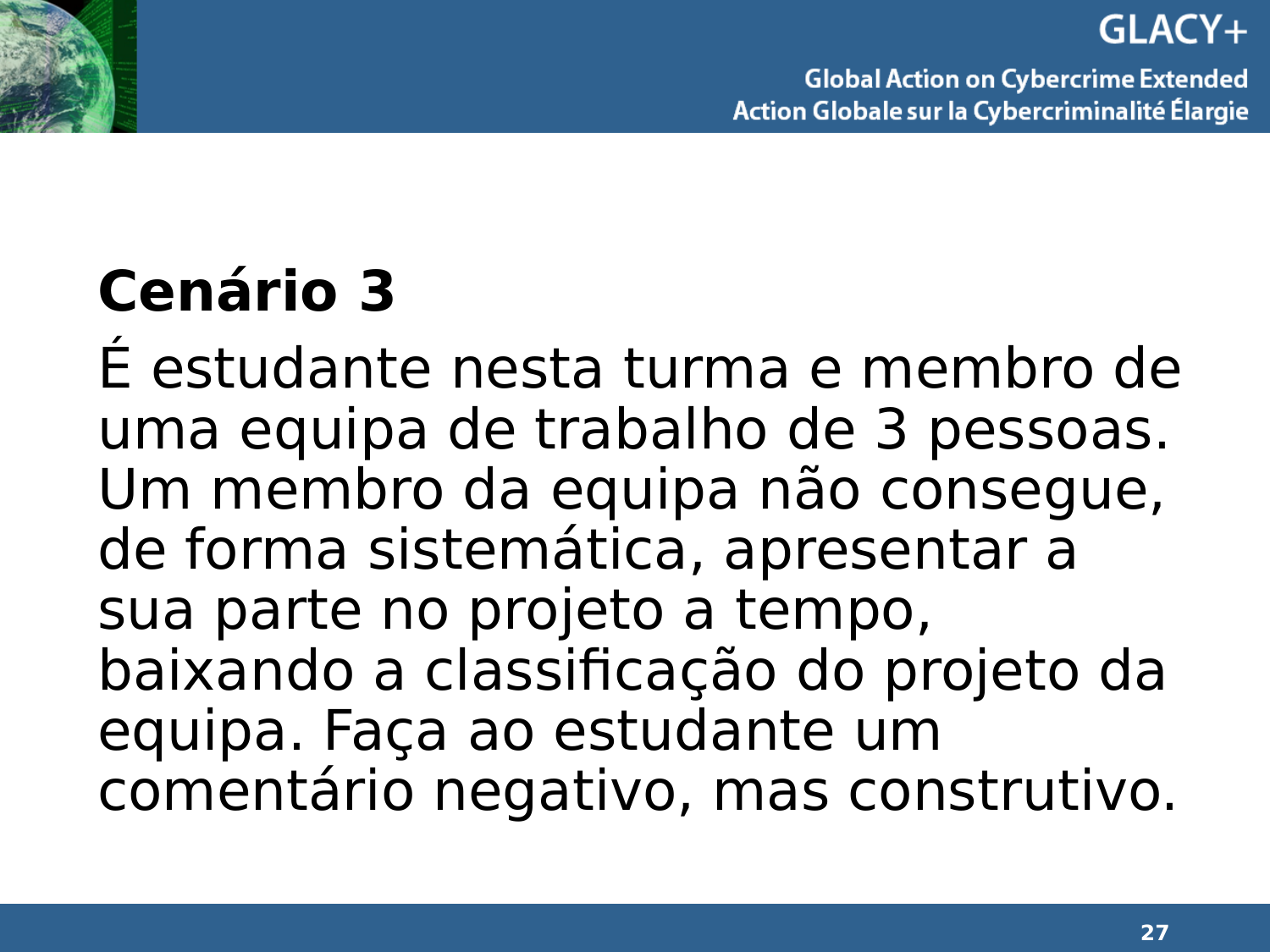

Cenário 3
É estudante nesta turma e membro de uma equipa de trabalho de 3 pessoas. Um membro da equipa não consegue, de forma sistemática, apresentar a sua parte no projeto a tempo, baixando a classificação do projeto da equipa. Faça ao estudante um comentário negativo, mas construtivo.
27